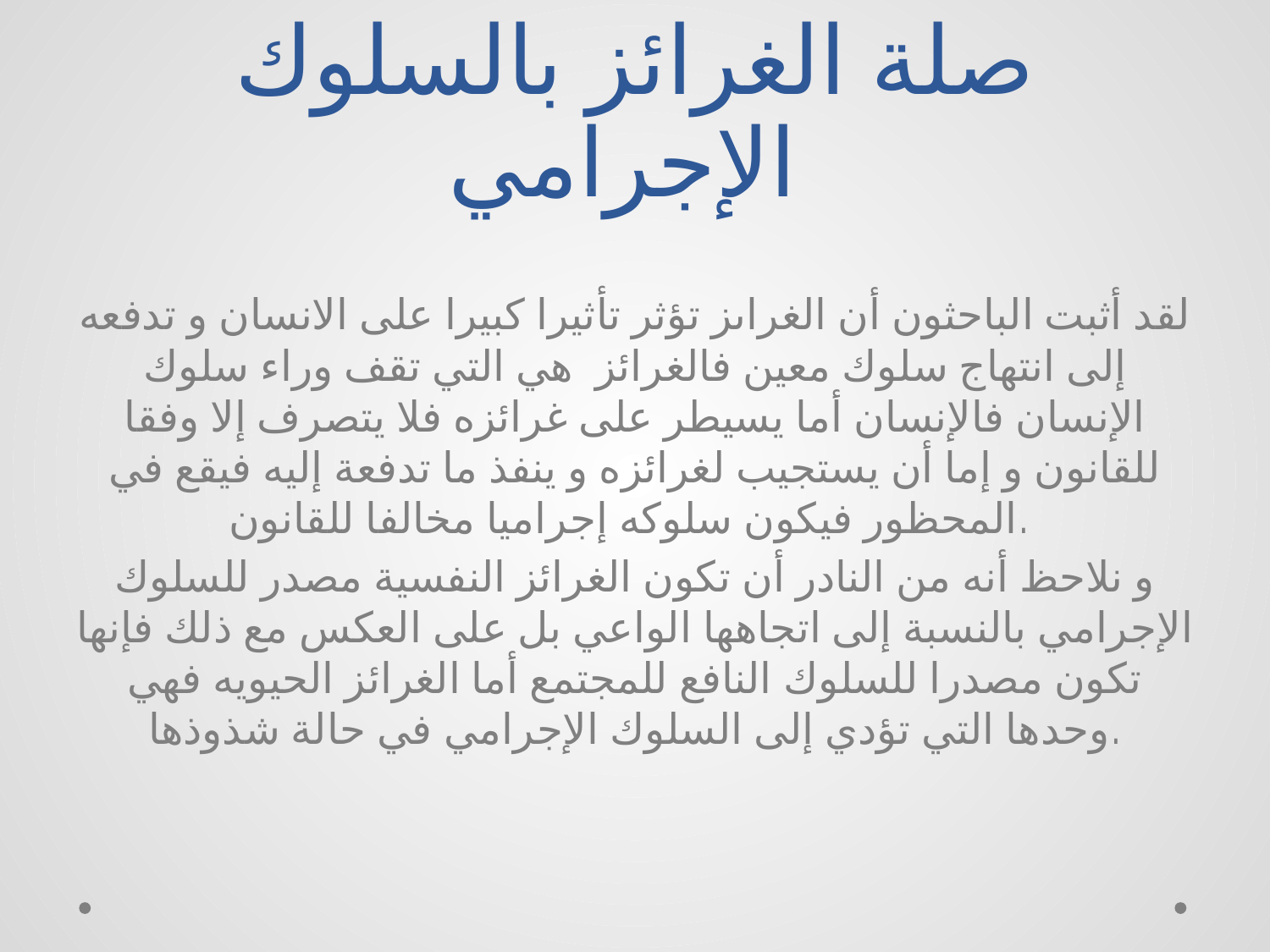

# صلة الغرائز بالسلوك الإجرامي

لقد أثبت الباحثون أن الغراىز تؤثر تأثيرا كبيرا على الانسان و تدفعه إلى انتهاج سلوك معين فالغرائز  هي التي تقف وراء سلوك الإنسان فالإنسان أما يسيطر على غرائزه فلا يتصرف إلا وفقا للقانون و إما أن يستجيب لغرائزه و ينفذ ما تدفعة إليه فيقع في المحظور فيكون سلوكه إجراميا مخالفا للقانون.
و نلاحظ أنه من النادر أن تكون الغرائز النفسية مصدر للسلوك الإجرامي بالنسبة إلى اتجاهها الواعي بل على العكس مع ذلك فإنها تكون مصدرا للسلوك النافع للمجتمع أما الغرائز الحيويه فهي وحدها التي تؤدي إلى السلوك الإجرامي في حالة شذوذها.